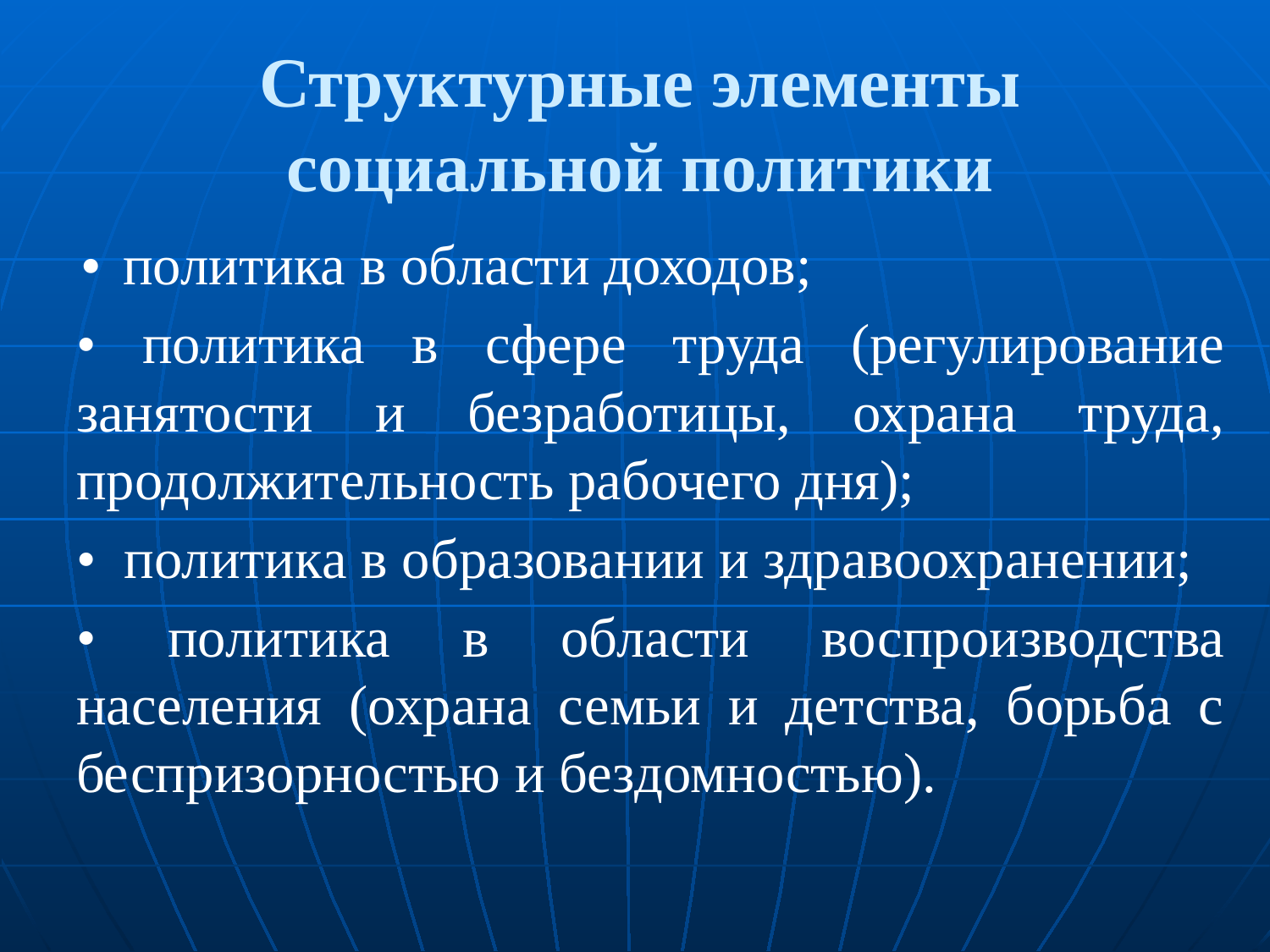

# Структурные элементы социальной политики
• политика в области доходов;
• политика в сфере труда (регулирование занятости и безработицы, охрана труда, продолжительность рабочего дня);
•  политика в образовании и здравоохранении;
• политика в области воспроизводства населения (охрана семьи и детства, борьба с беспризорностью и бездомностью).